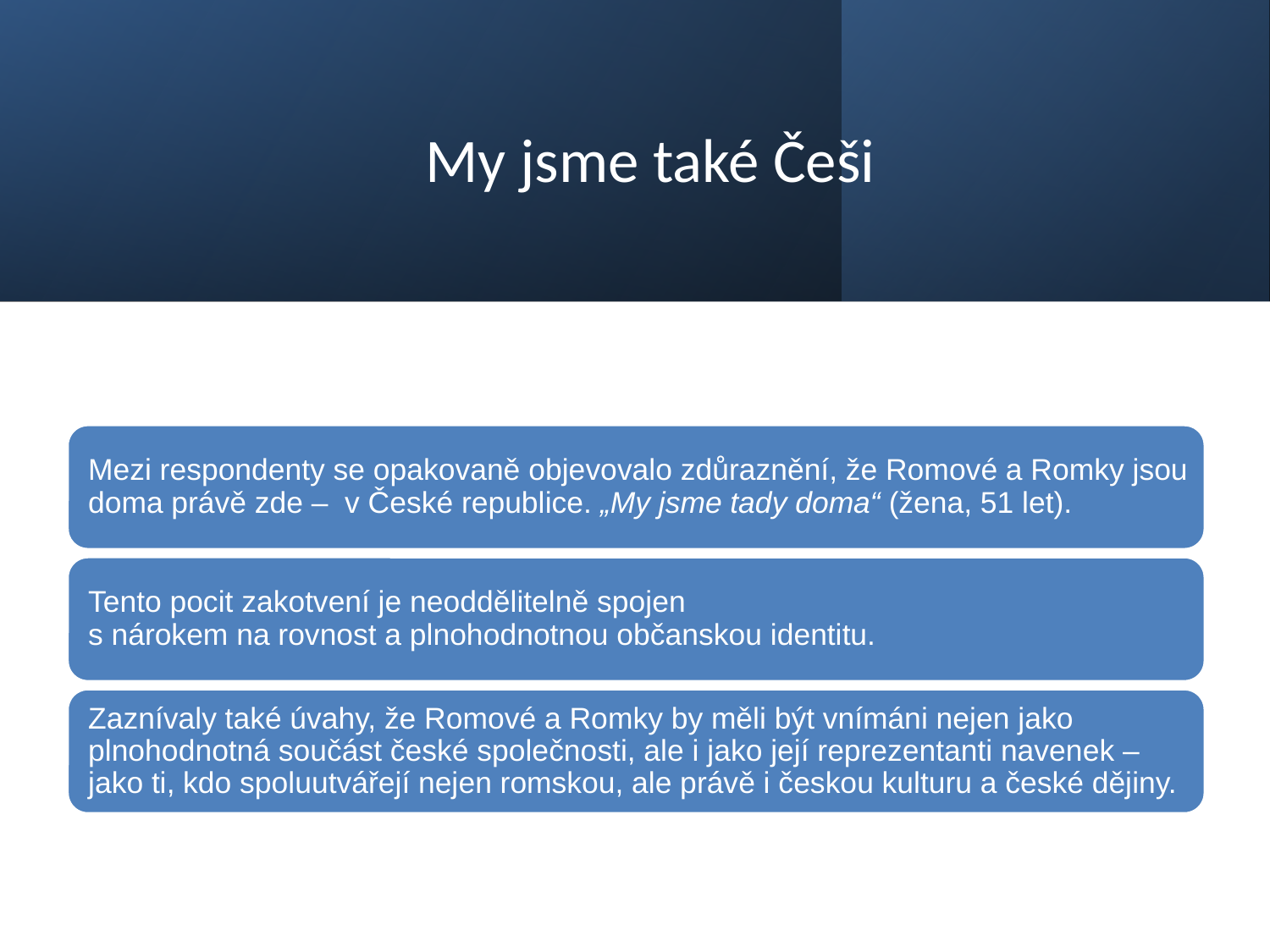

# My jsme také Češi
Mezi respondenty se opakovaně objevovalo zdůraznění, že Romové a Romky jsou doma právě zde –  v České republice. „My jsme tady doma“ (žena, 51 let).
Tento pocit zakotvení je neoddělitelně spojen
s nárokem na rovnost a plnohodnotnou občanskou identitu.
Zaznívaly také úvahy, že Romové a Romky by měli být vnímáni nejen jako plnohodnotná součást české společnosti, ale i jako její reprezentanti navenek – jako ti, kdo spoluutvářejí nejen romskou, ale právě i českou kulturu a české dějiny.